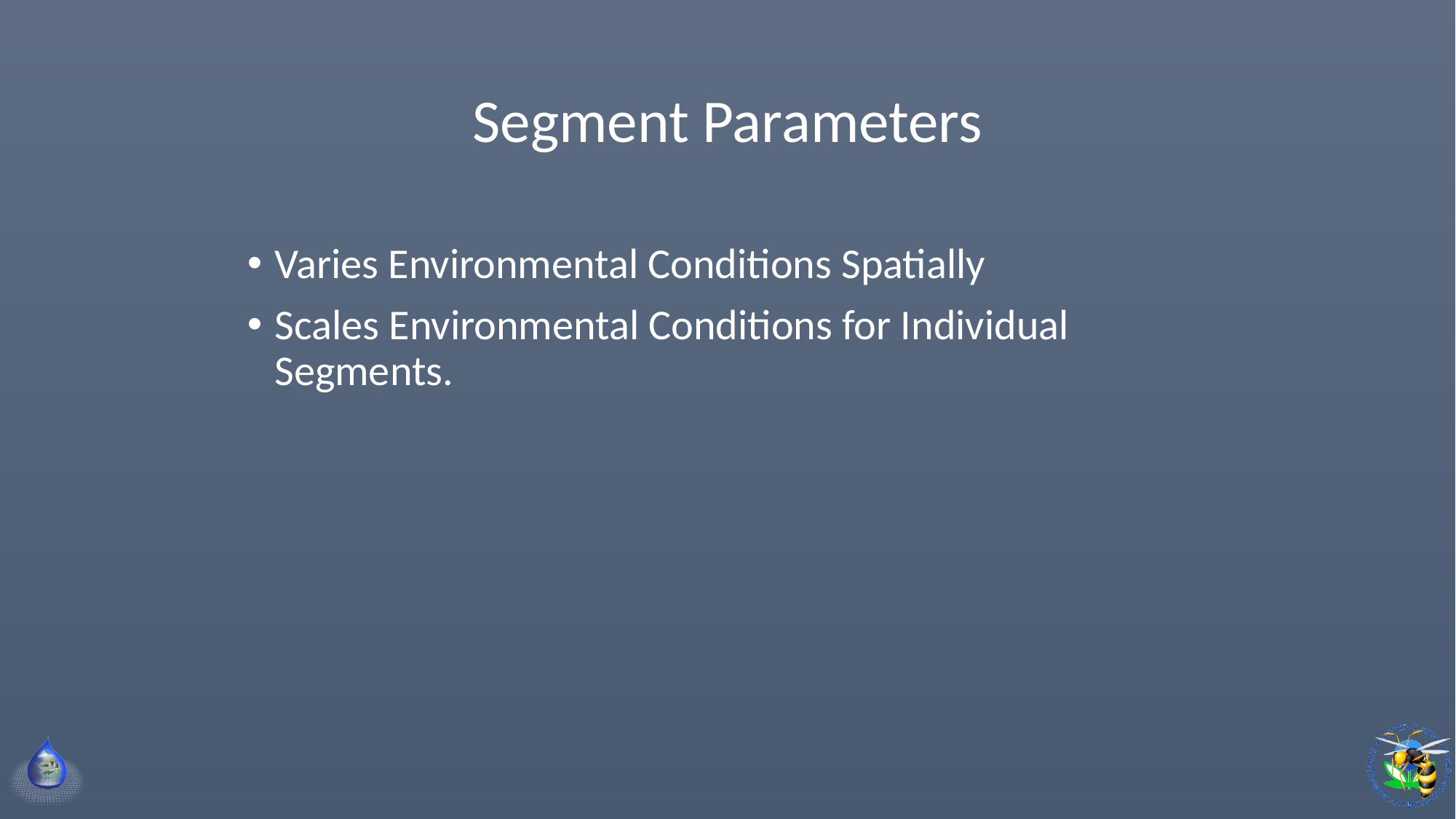

# Segment Parameters
Varies Environmental Conditions Spatially
Scales Environmental Conditions for Individual Segments.